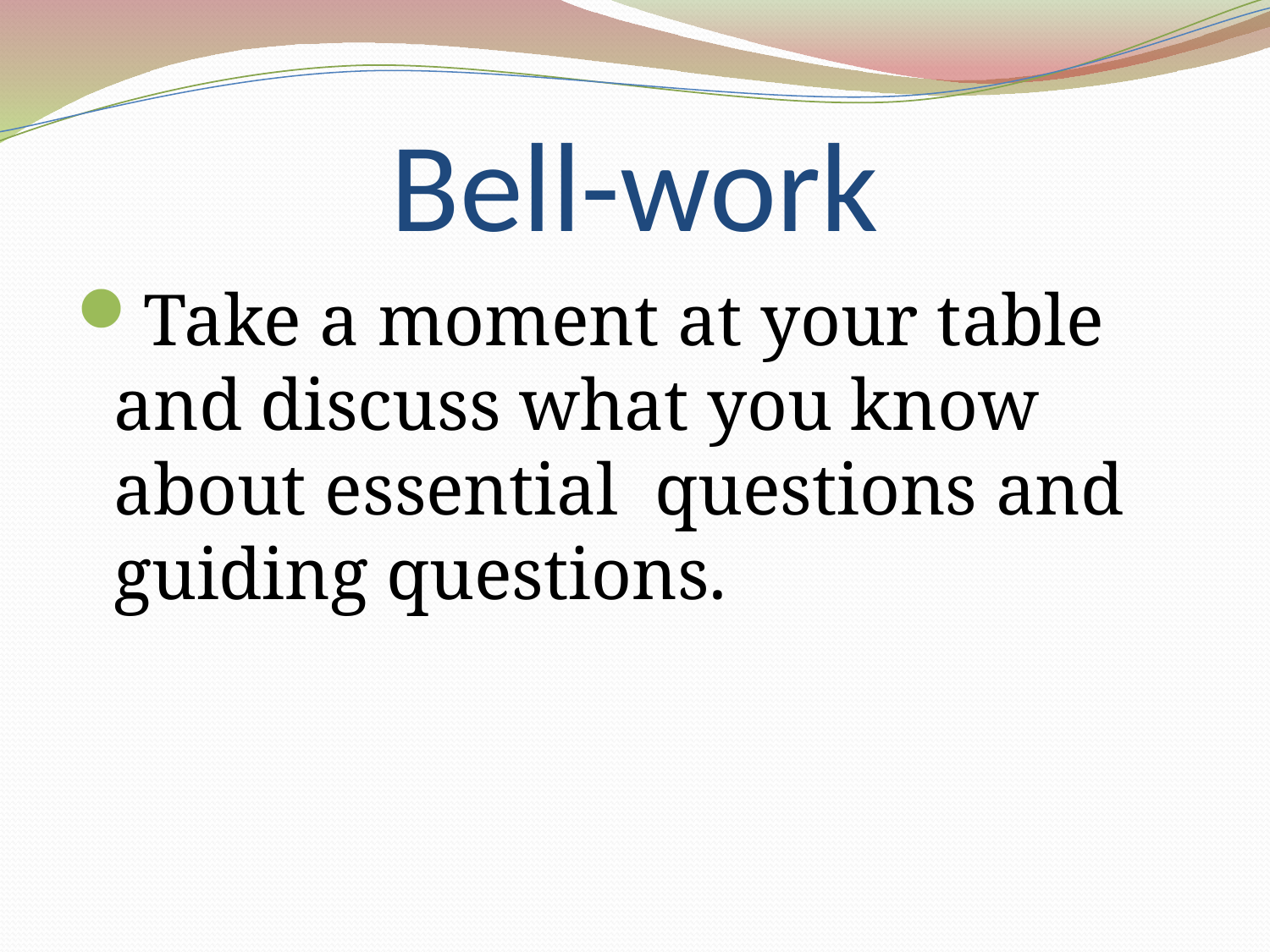

# Bell-work
Take a moment at your table and discuss what you know about essential  questions and guiding questions.